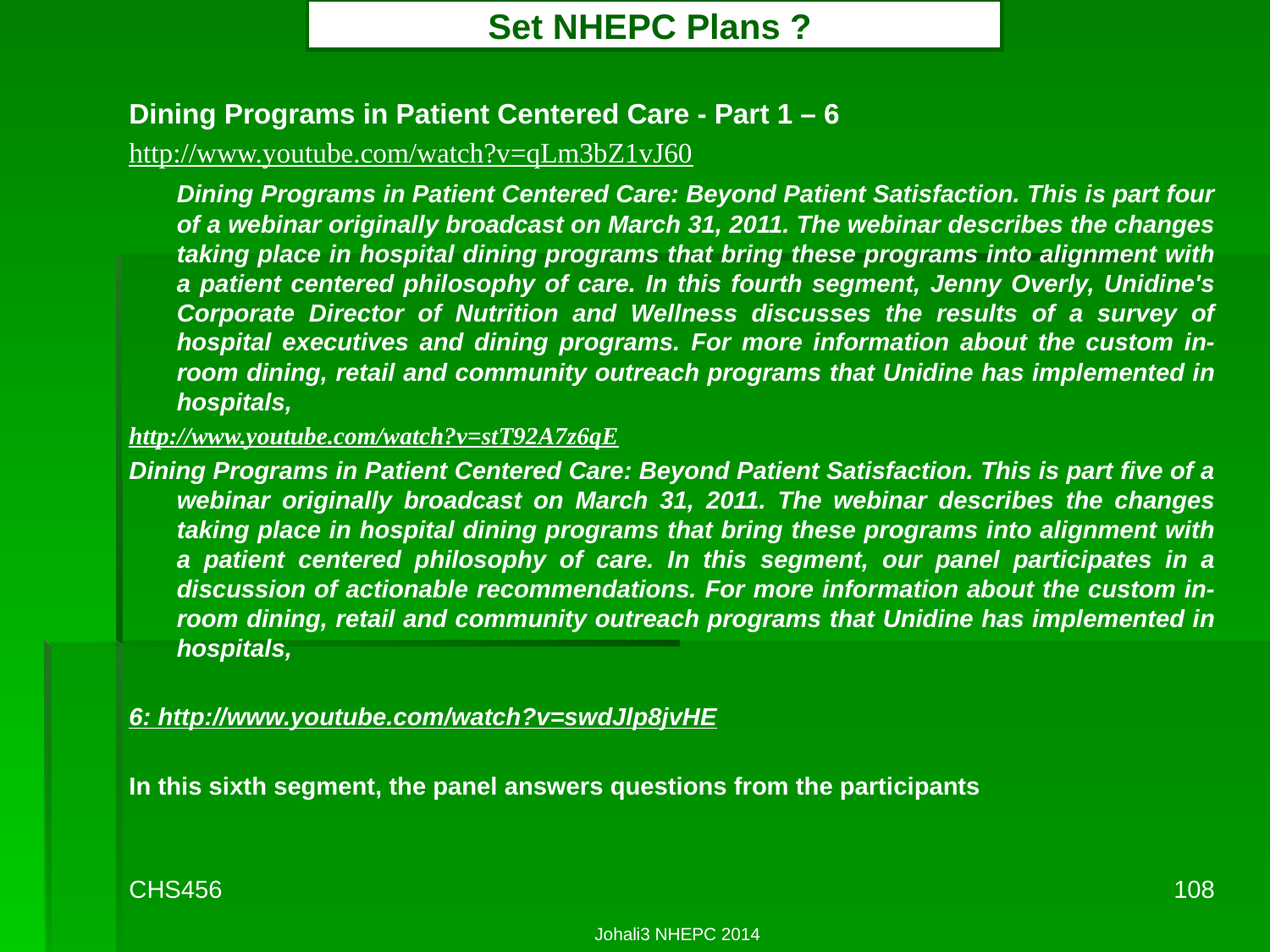

# Set NHEPC Plans ?
Dining Programs in Patient Centered Care - Part 1 – 6
http://www.youtube.com/watch?v=qLm3bZ1vJ60
	Dining Programs in Patient Centered Care: Beyond Patient Satisfaction. This is part four of a webinar originally broadcast on March 31, 2011. The webinar describes the changes taking place in hospital dining programs that bring these programs into alignment with a patient centered philosophy of care. In this fourth segment, Jenny Overly, Unidine's Corporate Director of Nutrition and Wellness discusses the results of a survey of hospital executives and dining programs. For more information about the custom in-room dining, retail and community outreach programs that Unidine has implemented in hospitals,
http://www.youtube.com/watch?v=stT92A7z6qE
Dining Programs in Patient Centered Care: Beyond Patient Satisfaction. This is part five of a webinar originally broadcast on March 31, 2011. The webinar describes the changes taking place in hospital dining programs that bring these programs into alignment with a patient centered philosophy of care. In this segment, our panel participates in a discussion of actionable recommendations. For more information about the custom in-room dining, retail and community outreach programs that Unidine has implemented in hospitals,

6: http://www.youtube.com/watch?v=swdJlp8jvHE

In this sixth segment, the panel answers questions from the participants

CHS456
108
Johali3 NHEPC 2014